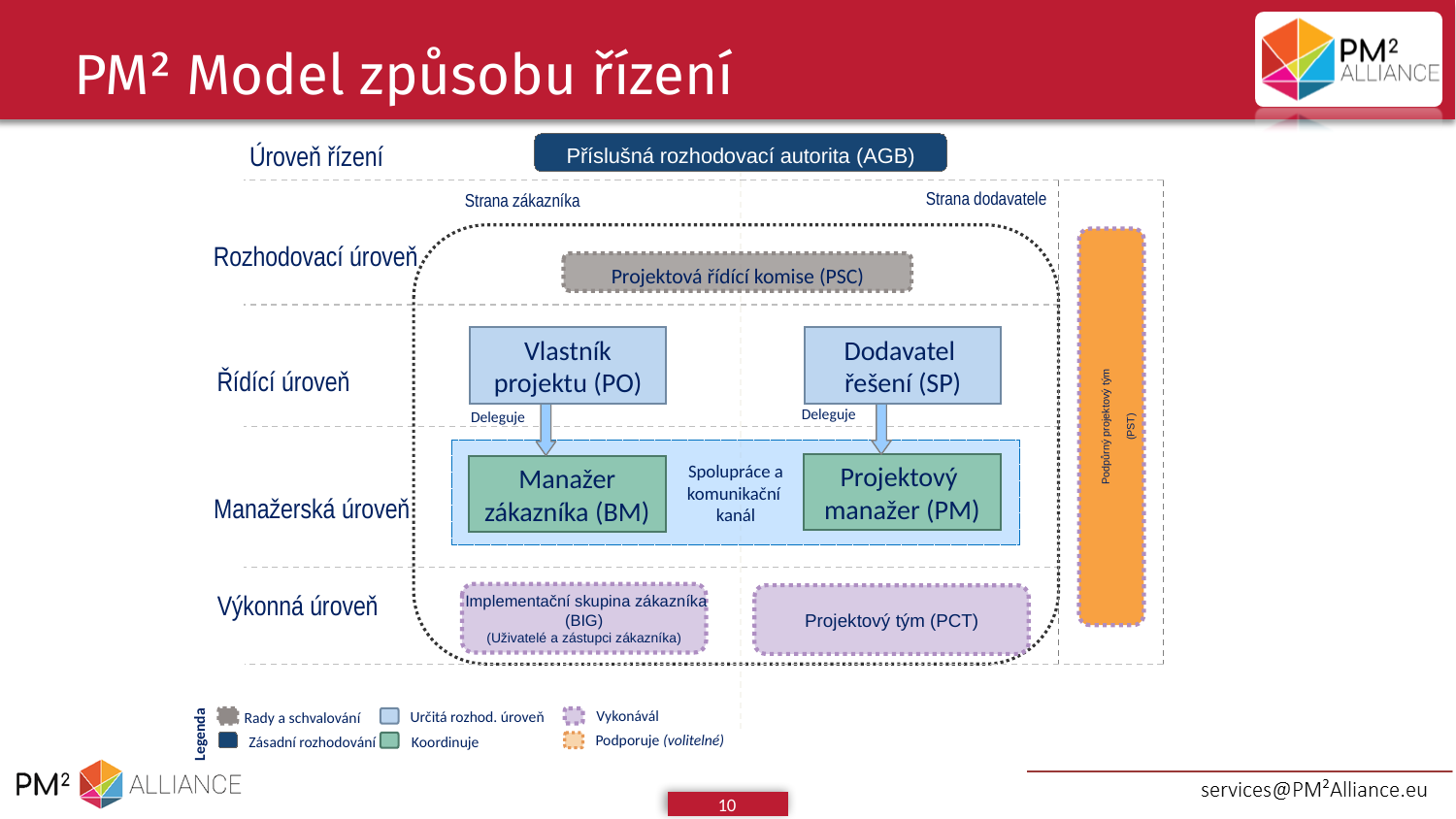

PM² Model způsobu řízení
Úroveň řízení
Příslušná rozhodovací autorita (AGB)
Strana dodavatele
Řídící úroveň
Manažerská úroveň
Podpůrný projektový tým
(PST)
Strana zákazníka

Rozhodovací úroveň
Projektová řídící komise (PSC)
Vlastník
projektu (PO)
Dodavatel
řešení (SP)

Deleguje
Projektový
manažer (PM)

Deleguje
Manažer
zákazníka (BM)
Spolupráce a
komunikační
kanál
Výkonná úroveň
 Implementační skupina zákazníka
(BIG)
(Uživatelé a zástupci zákazníka)

Projektový tým (PCT)
Vykonávál
Určitá rozhod. úroveň

Rady a schvalování
Legenda
Podporuje (volitelné)

 Zásadní rozhodování

Koordinuje